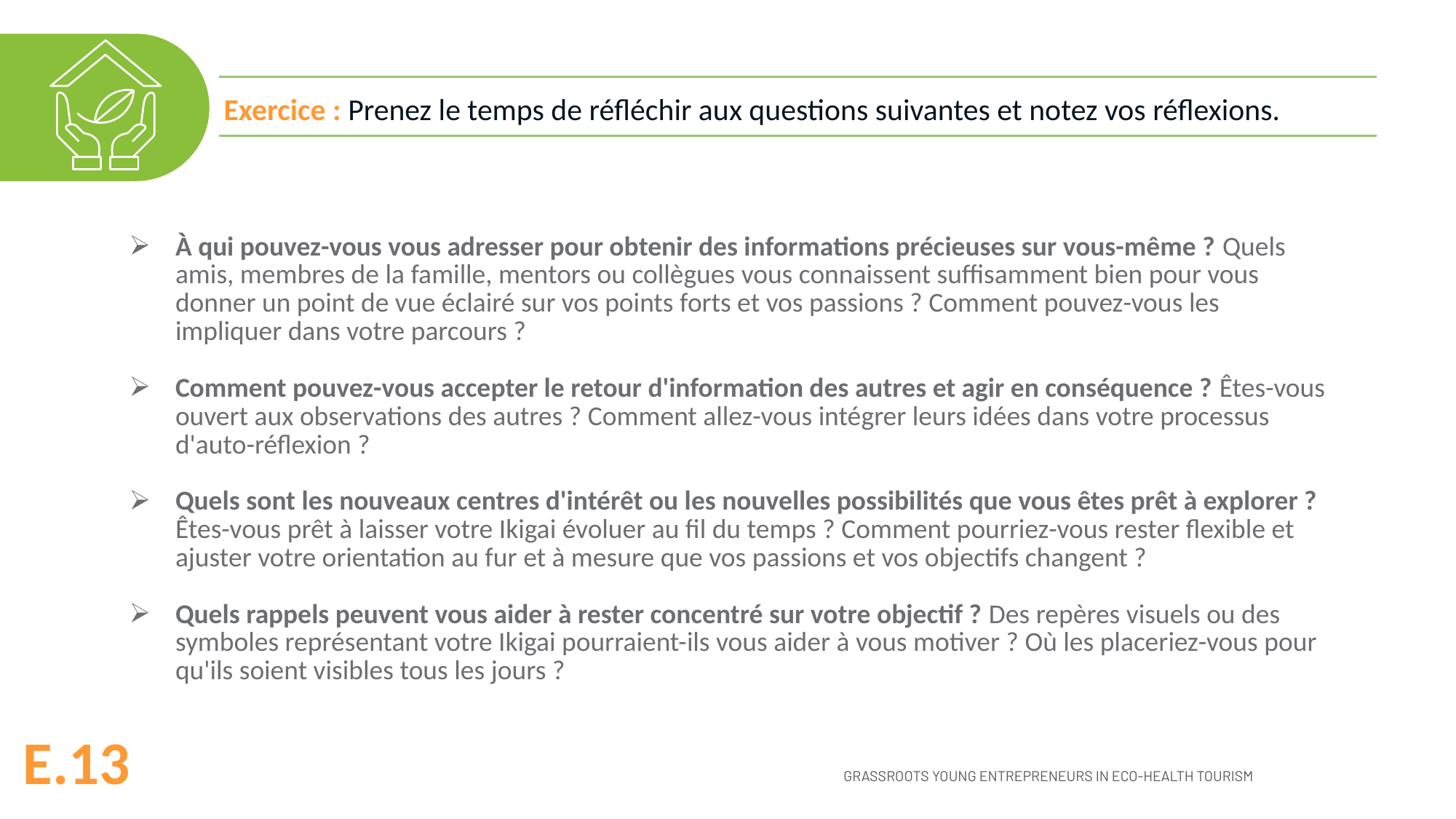

Exercice : Prenez le temps de réfléchir aux questions suivantes et notez vos réflexions.

À qui pouvez-vous vous adresser pour obtenir des informations précieuses sur vous-même ? Quels amis, membres de la famille, mentors ou collègues vous connaissent suffisamment bien pour vous donner un point de vue éclairé sur vos points forts et vos passions ? Comment pouvez-vous les impliquer dans votre parcours ?

Comment pouvez-vous accepter le retour d'information des autres et agir en conséquence ? Êtes-vous ouvert aux observations des autres ? Comment allez-vous intégrer leurs idées dans votre processus d'auto-réflexion ?

Quels sont les nouveaux centres d'intérêt ou les nouvelles possibilités que vous êtes prêt à explorer ? Êtes-vous prêt à laisser votre Ikigai évoluer au fil du temps ? Comment pourriez-vous rester flexible et ajuster votre orientation au fur et à mesure que vos passions et vos objectifs changent ?

Quels rappels peuvent vous aider à rester concentré sur votre objectif ? Des repères visuels ou des symboles représentant votre Ikigai pourraient-ils vous aider à vous motiver ? Où les placeriez-vous pour qu'ils soient visibles tous les jours ?

E.13
GRASSROOTS YOUNG ENTREPRENEURS IN ECO-HEALTH TOURISM